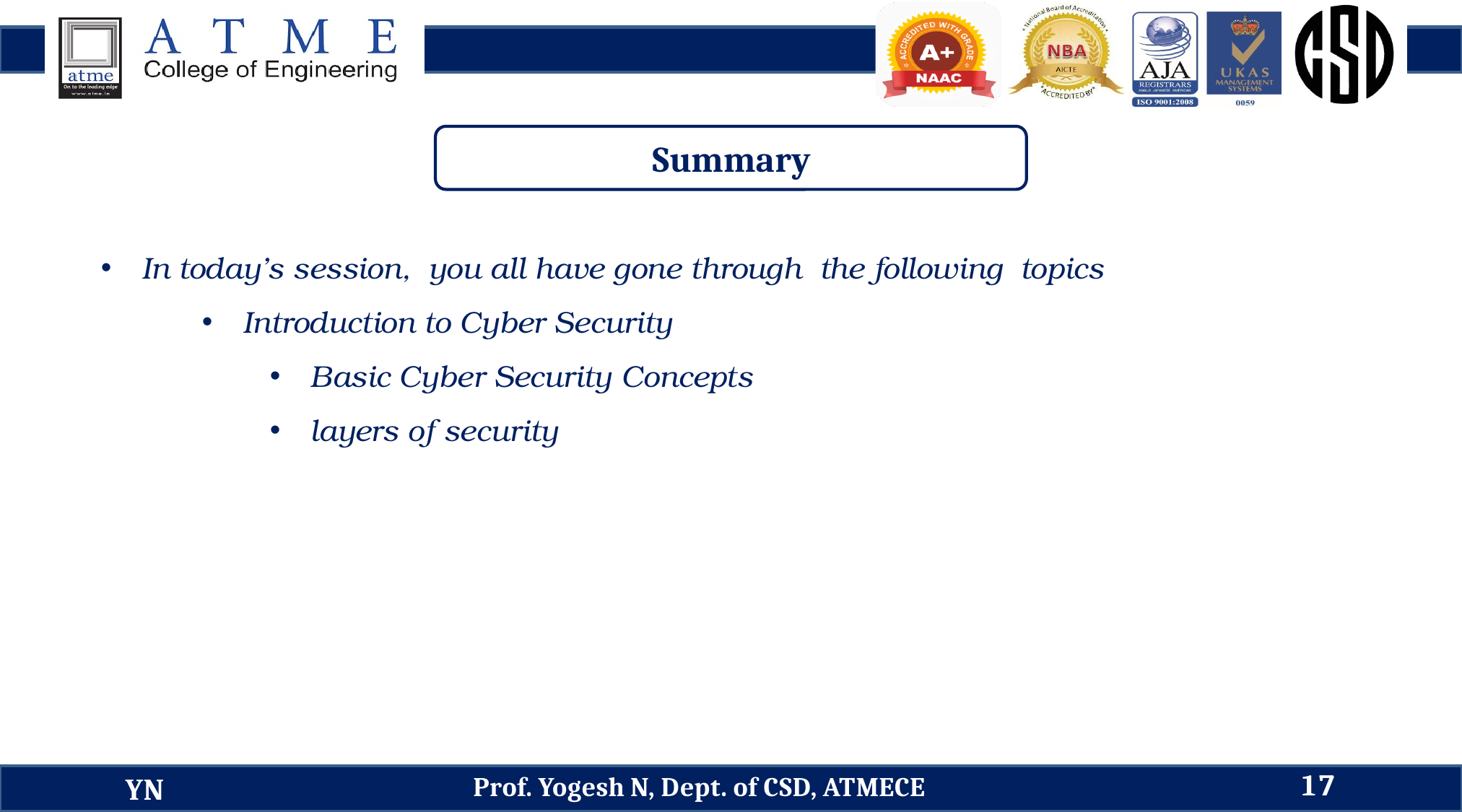

Summary
In today’s session,  you all have gone through  the following  topics
Introduction to Cyber Security
Basic Cyber Security Concepts
layers of security
17
Prof. Yogesh N, Dept. of CSD, ATMECE
YN